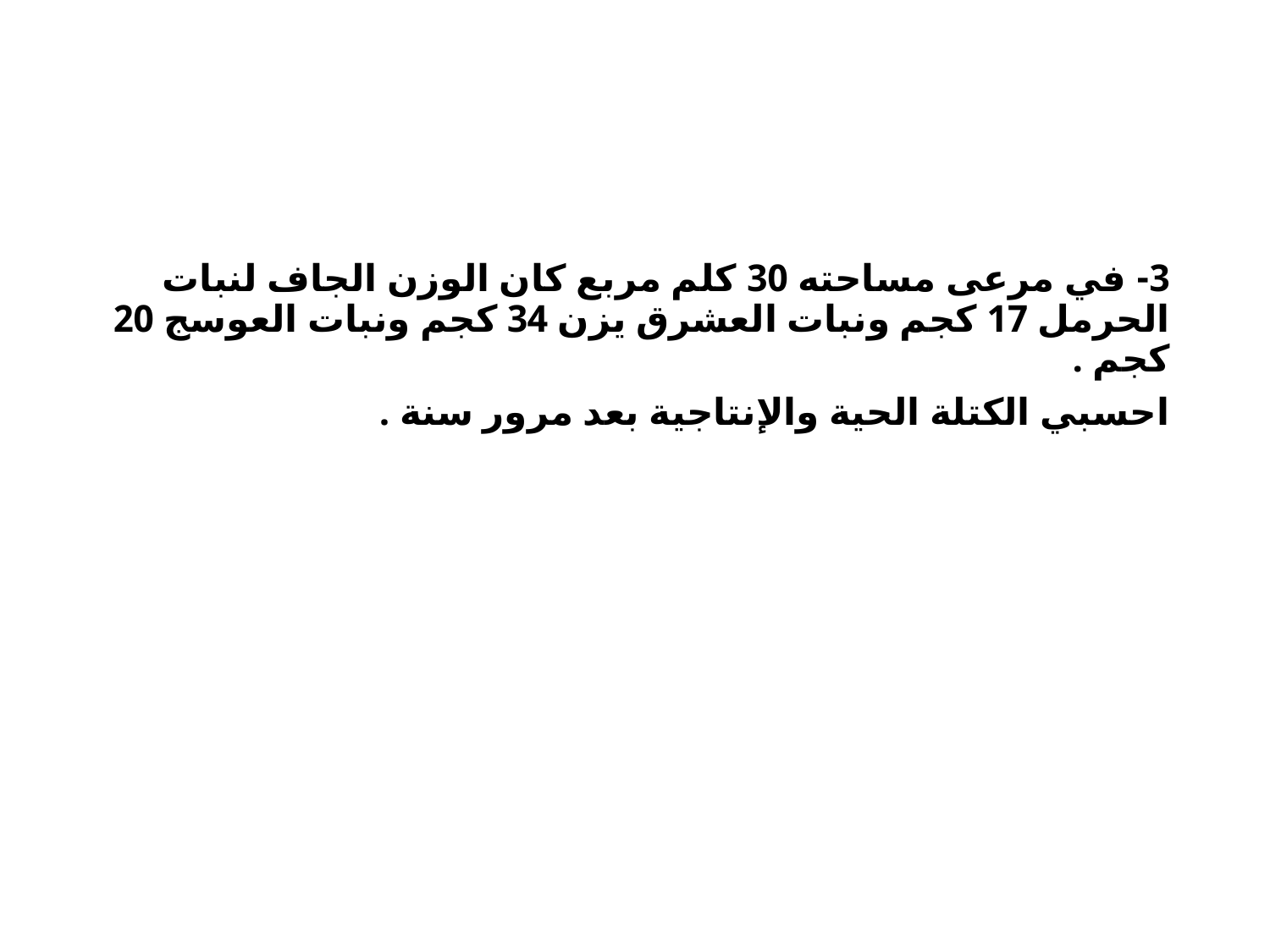

3- في مرعى مساحته 30 كلم مربع كان الوزن الجاف لنبات الحرمل 17 كجم ونبات العشرق يزن 34 كجم ونبات العوسج 20 كجم .
احسبي الكتلة الحية والإنتاجية بعد مرور سنة .